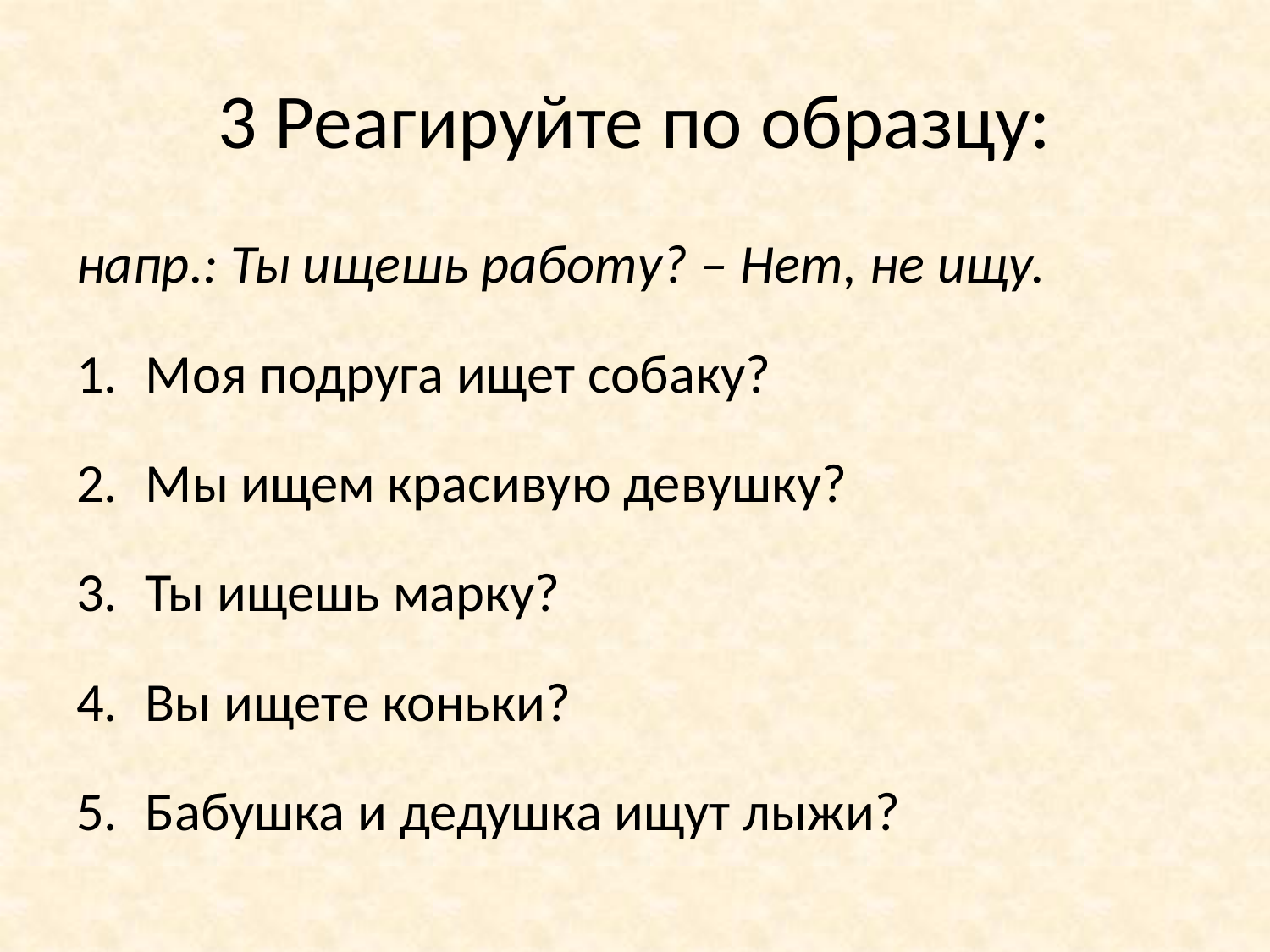

# 3 Реагируйте по образцу:
напр.: Ты ищешь работу? – Нет, не ищу.
Моя подруга ищет собаку?
Мы ищем красивую девушку?
Ты ищешь марку?
Вы ищете коньки?
Бабушка и дедушка ищут лыжи?